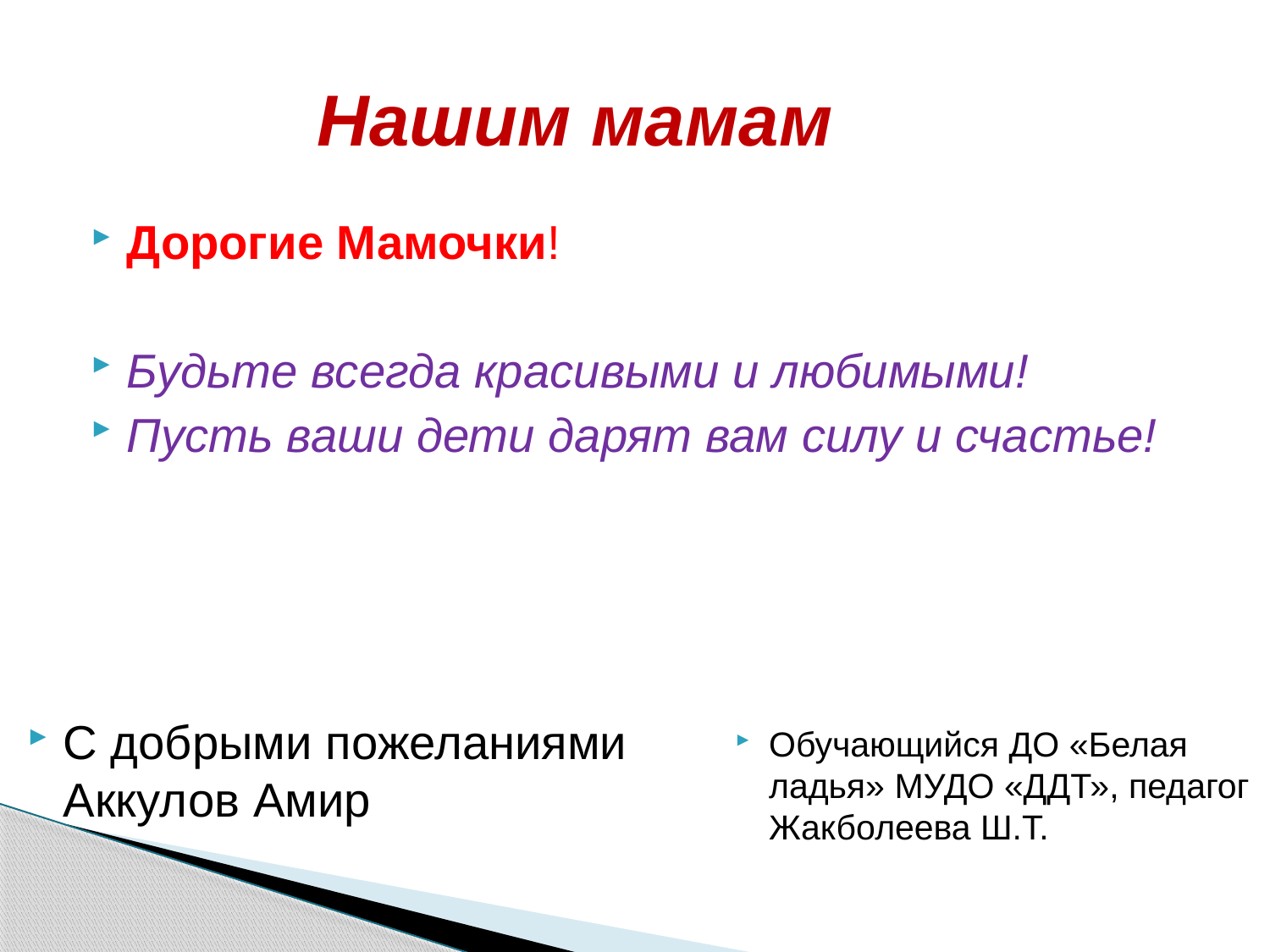

# Нашим мамам
Дорогие Мамочки!

Будьте всегда красивыми и любимыми!
Пусть ваши дети дарят вам силу и счастье!
С добрыми пожеланиями        Аккулов Амир
Обучающийся ДО «Белая ладья» МУДО «ДДТ», педагог Жакболеева Ш.Т.